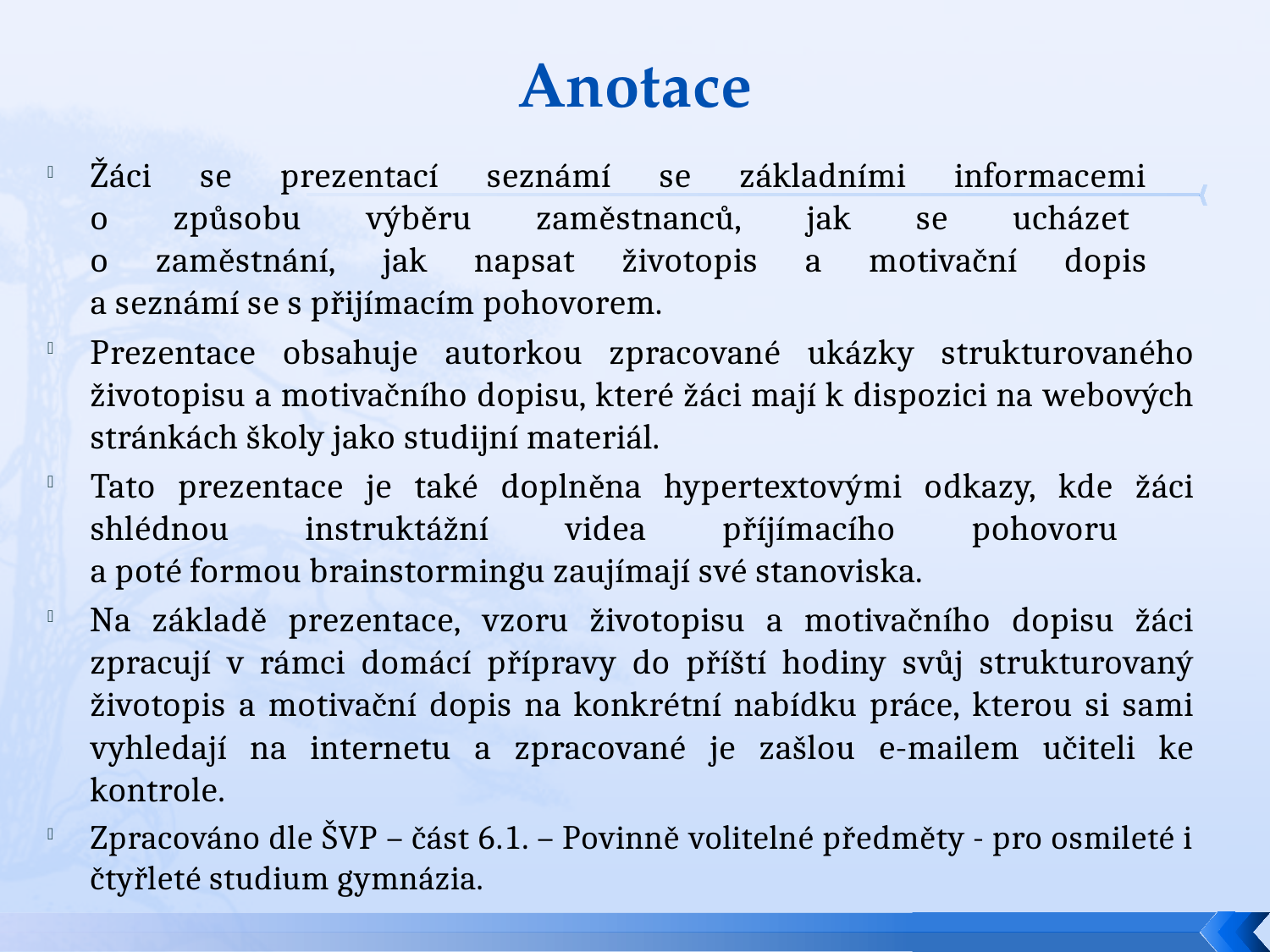

# Anotace
Žáci se prezentací seznámí se základními informacemi
o způsobu výběru zaměstnanců, jak se ucházet
o zaměstnání, jak napsat životopis a motivační dopis
a seznámí se s přijímacím pohovorem.
Prezentace obsahuje autorkou zpracované ukázky strukturovaného životopisu a motivačního dopisu, které žáci mají k dispozici na webových stránkách školy jako studijní materiál.
Tato prezentace je také doplněna hypertextovými odkazy, kde žáci shlédnou instruktážní videa příjímacího pohovoru
a poté formou brainstormingu zaujímají své stanoviska.
Na základě prezentace, vzoru životopisu a motivačního dopisu žáci zpracují v rámci domácí přípravy do příští hodiny svůj strukturovaný životopis a motivační dopis na konkrétní nabídku práce, kterou si sami vyhledají na internetu a zpracované je zašlou e-mailem učiteli ke kontrole.
Zpracováno dle ŠVP – část 6.1. – Povinně volitelné předměty - pro osmileté i čtyřleté studium gymnázia.